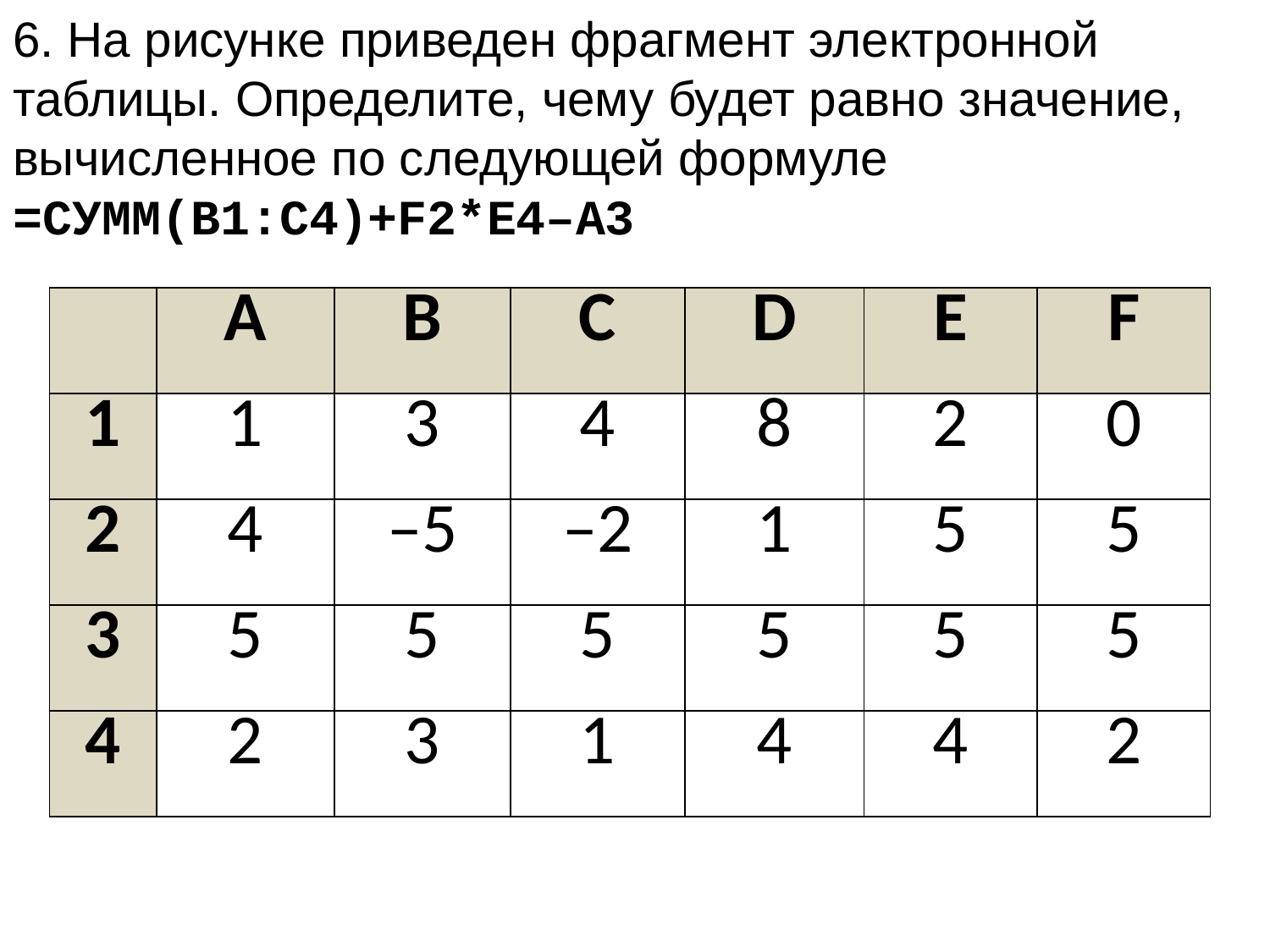

6. На рисунке приведен фрагмент электронной таблицы. Определите, чему будет равно значение, вычисленное по следующей формуле =СУММ(B1:C4)+F2*E4–A3
|  | A | B | C | D | E | F |
| --- | --- | --- | --- | --- | --- | --- |
| 1 | 1 | 3 | 4 | 8 | 2 | 0 |
| 2 | 4 | –5 | –2 | 1 | 5 | 5 |
| 3 | 5 | 5 | 5 | 5 | 5 | 5 |
| 4 | 2 | 3 | 1 | 4 | 4 | 2 |